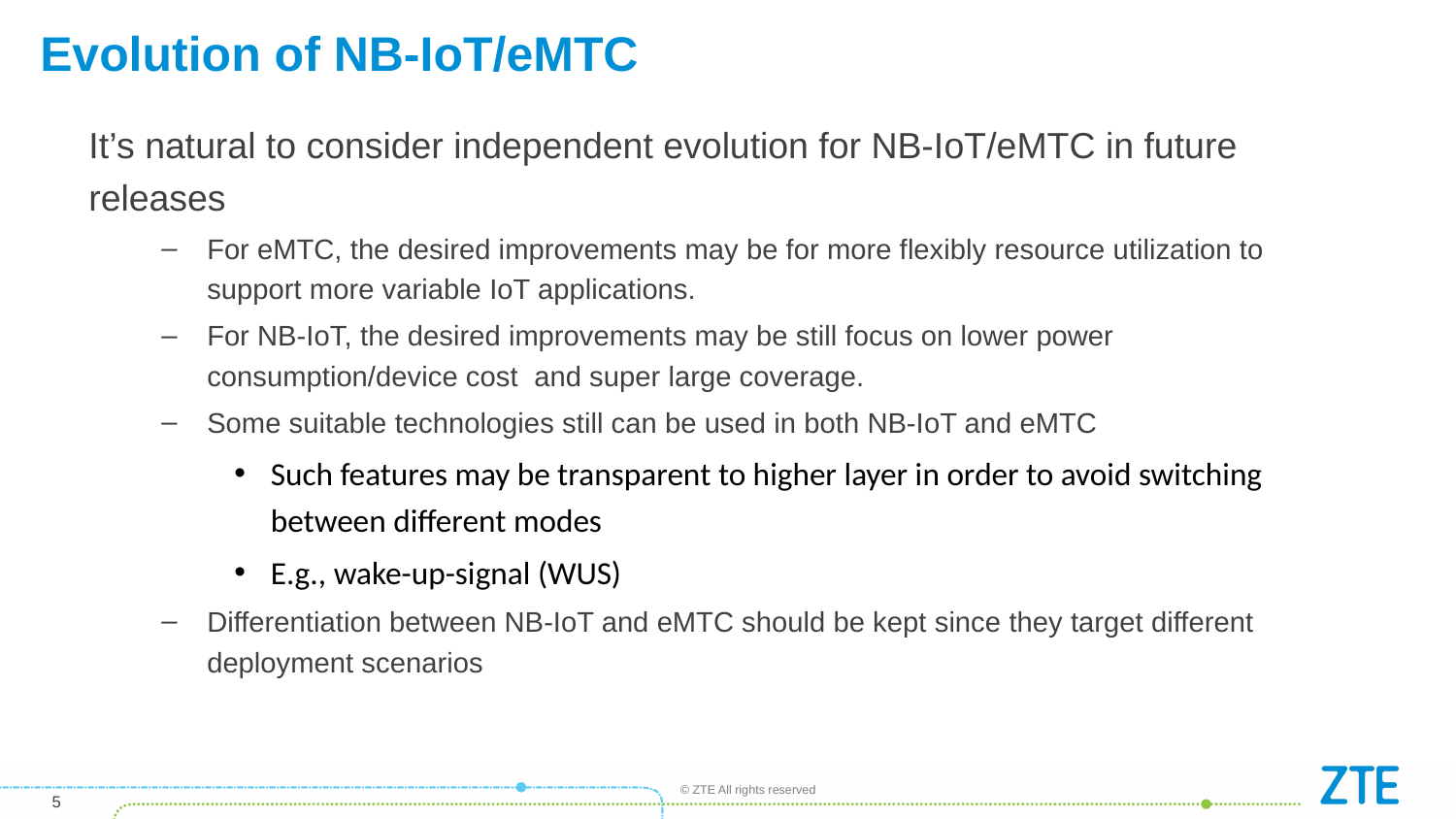

# Evolution of NB-IoT/eMTC
It’s natural to consider independent evolution for NB-IoT/eMTC in future releases
For eMTC, the desired improvements may be for more flexibly resource utilization to support more variable IoT applications.
For NB-IoT, the desired improvements may be still focus on lower power consumption/device cost  and super large coverage.
Some suitable technologies still can be used in both NB-IoT and eMTC
Such features may be transparent to higher layer in order to avoid switching between different modes
E.g., wake-up-signal (WUS)
Differentiation between NB-IoT and eMTC should be kept since they target different deployment scenarios